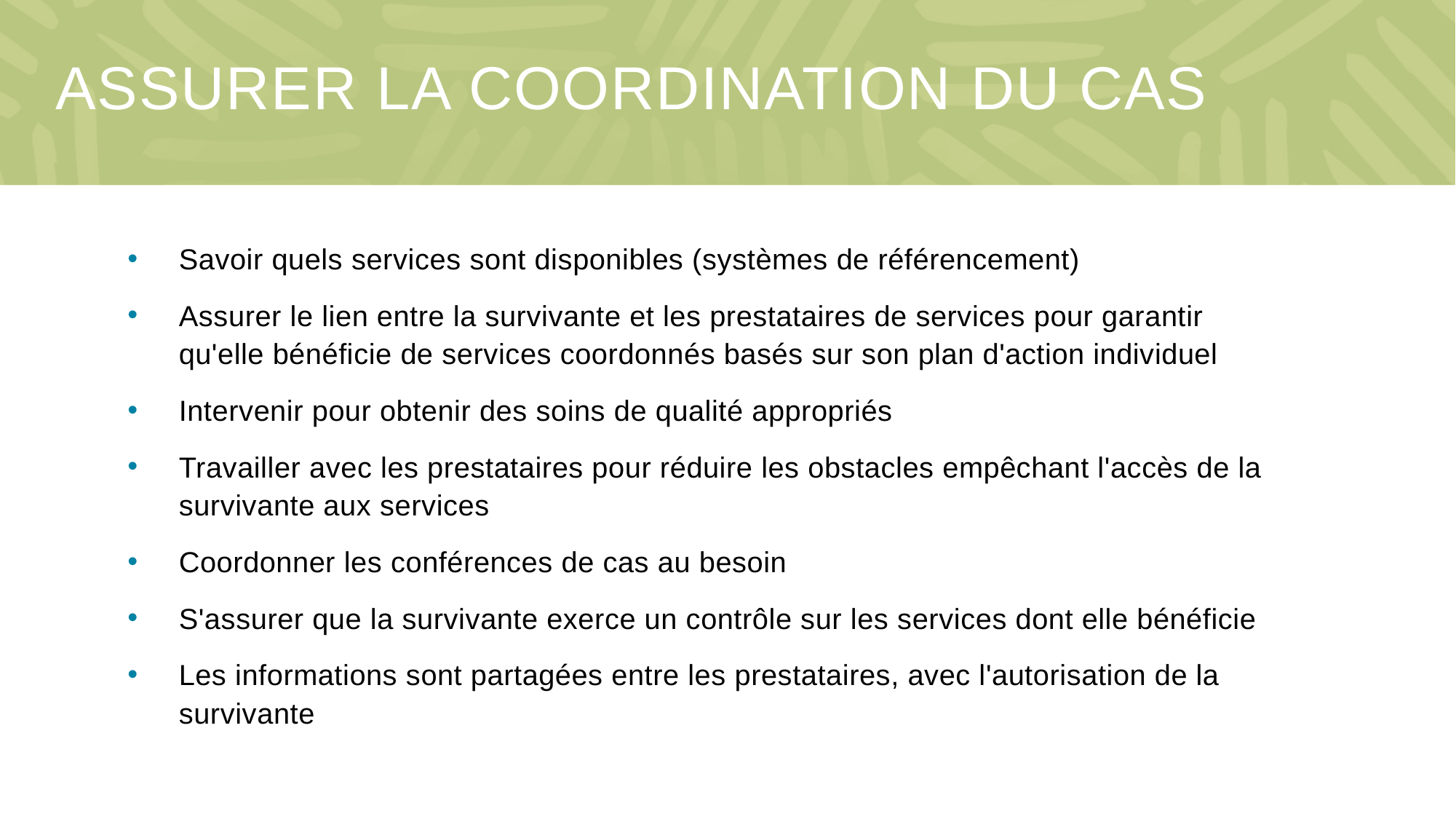

# Assurer la coordination du cas
Savoir quels services sont disponibles (systèmes de référencement)
Assurer le lien entre la survivante et les prestataires de services pour garantir qu'elle bénéficie de services coordonnés basés sur son plan d'action individuel
Intervenir pour obtenir des soins de qualité appropriés
Travailler avec les prestataires pour réduire les obstacles empêchant l'accès de la survivante aux services
Coordonner les conférences de cas au besoin
S'assurer que la survivante exerce un contrôle sur les services dont elle bénéficie
Les informations sont partagées entre les prestataires, avec l'autorisation de la survivante